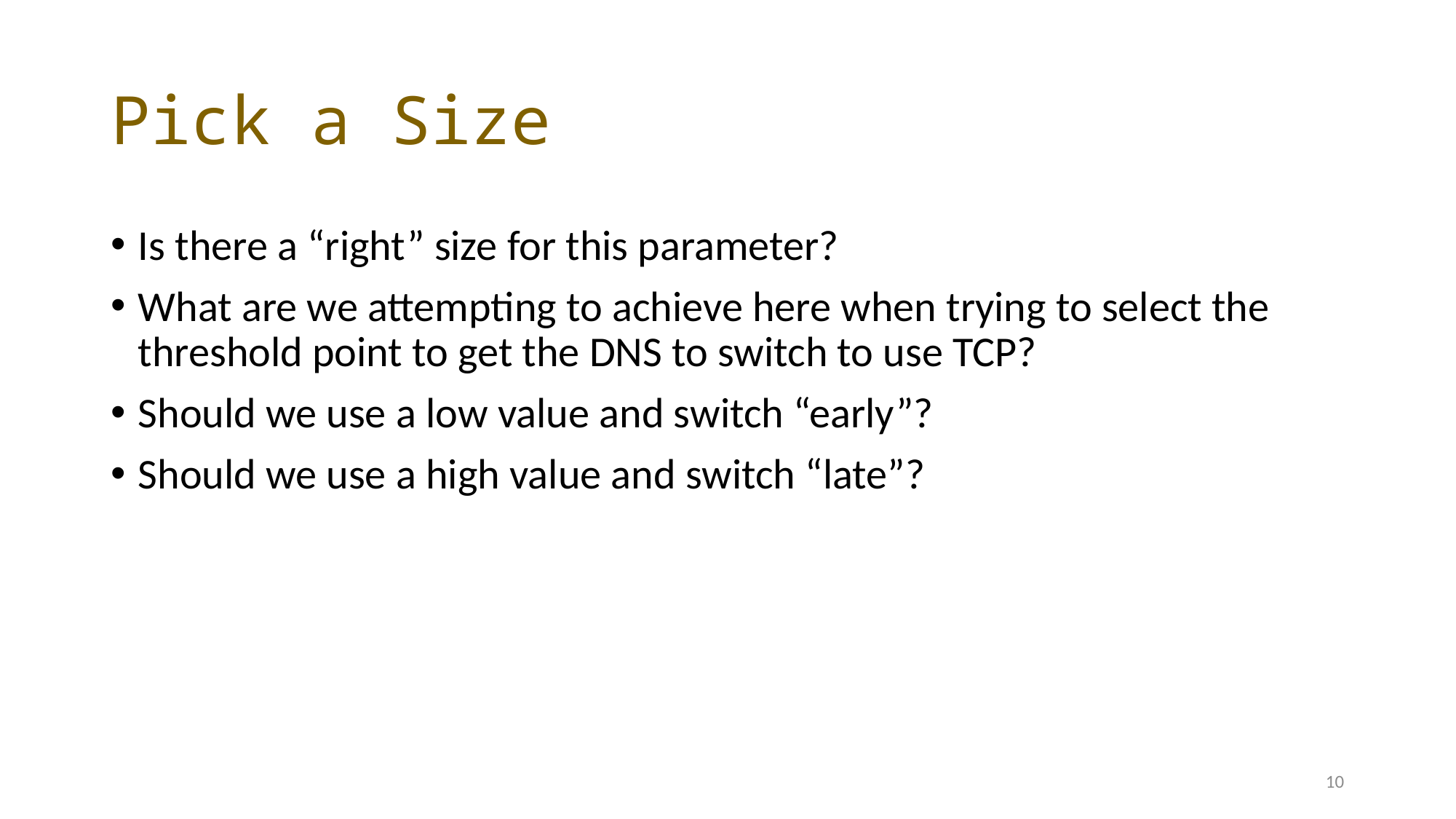

# Pick a Size
Is there a “right” size for this parameter?
What are we attempting to achieve here when trying to select the threshold point to get the DNS to switch to use TCP?
Should we use a low value and switch “early”?
Should we use a high value and switch “late”?

10